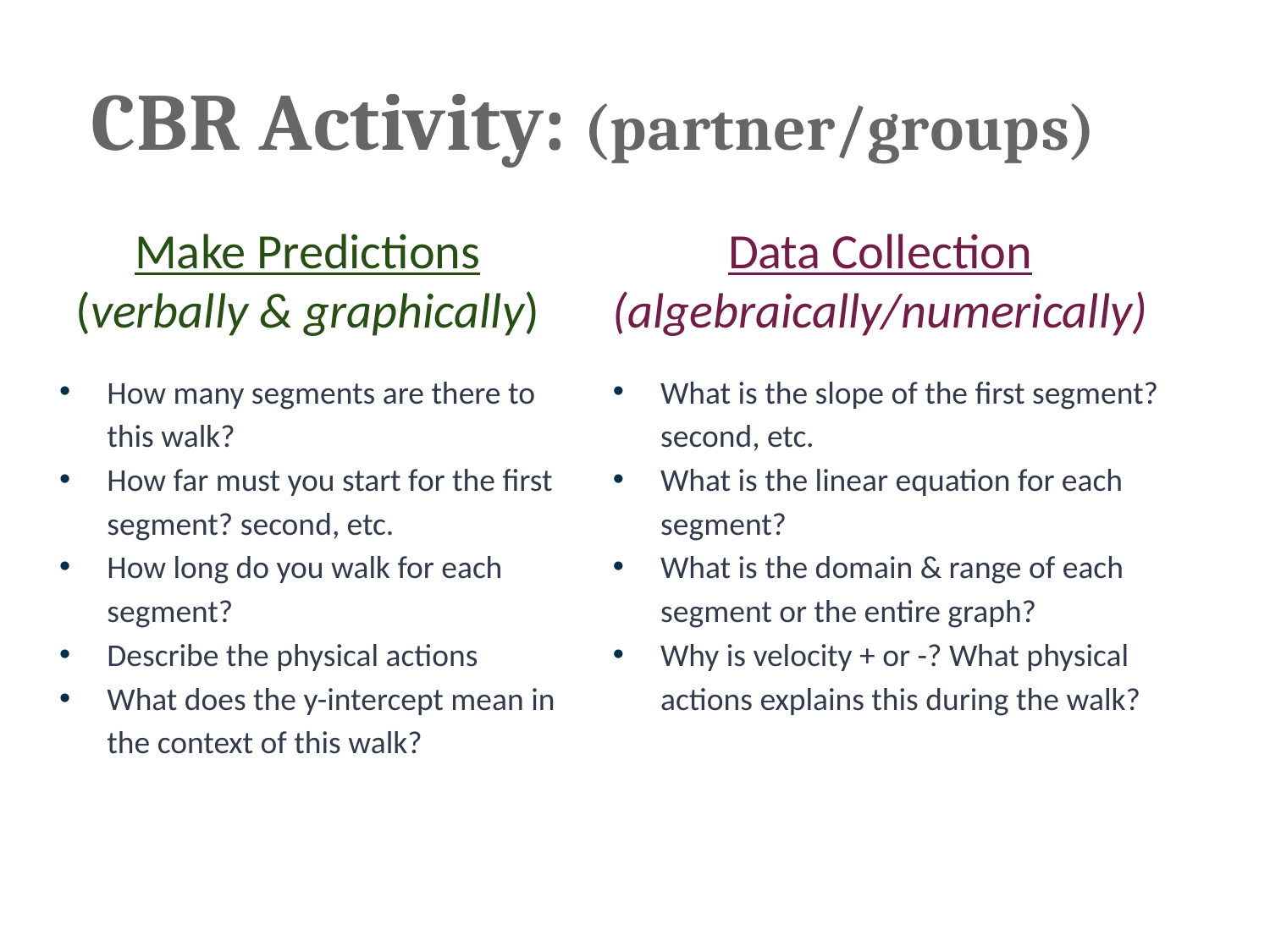

# CBR Activity: (partner/groups)
Make Predictions (verbally & graphically)
How many segments are there to this walk?
How far must you start for the first segment? second, etc.
How long do you walk for each segment?
Describe the physical actions
What does the y-intercept mean in the context of this walk?
Data Collection (algebraically/numerically)
What is the slope of the first segment? second, etc.
What is the linear equation for each segment?
What is the domain & range of each segment or the entire graph?
Why is velocity + or -? What physical actions explains this during the walk?